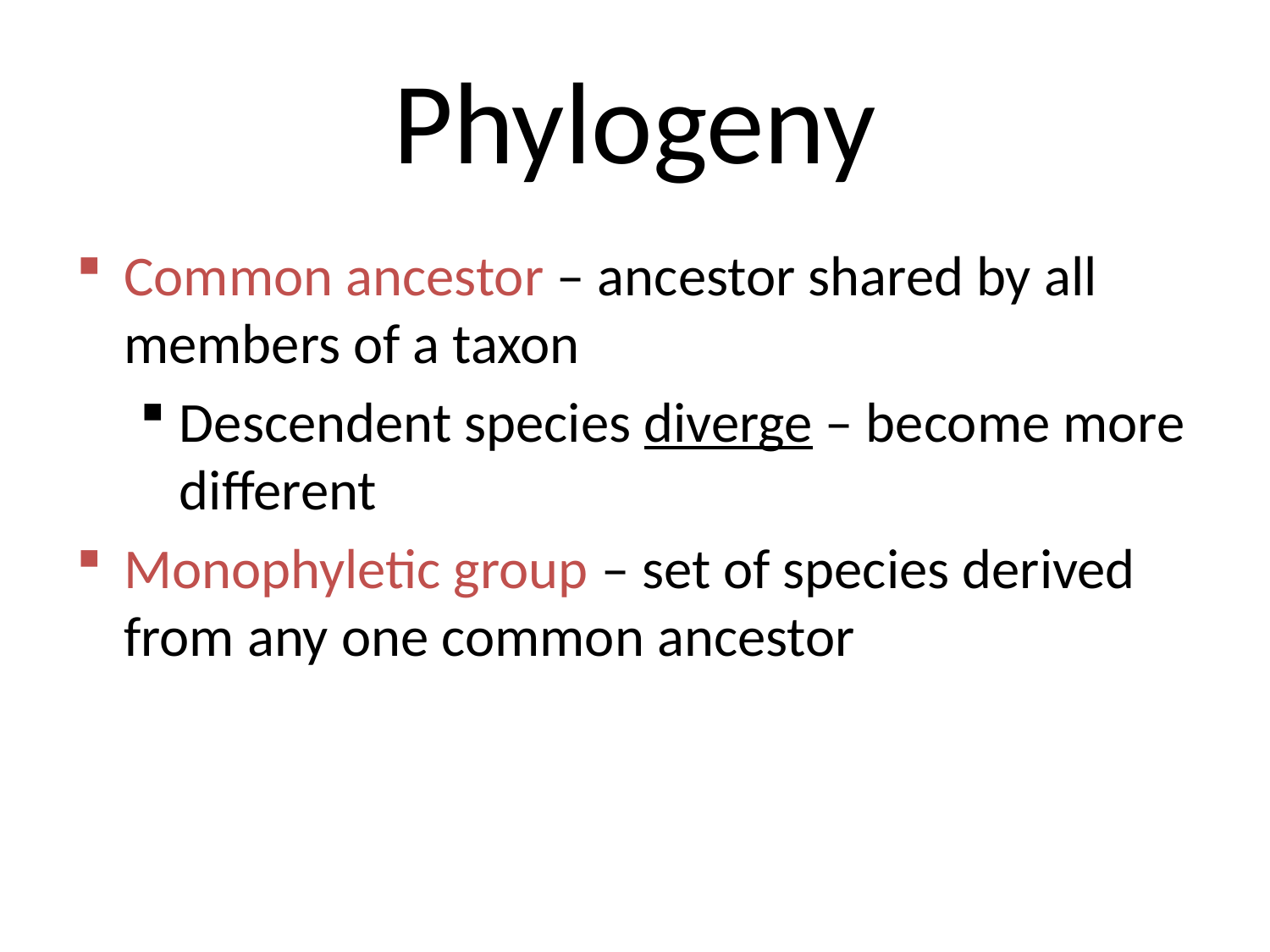

# Phylogeny
Common ancestor – ancestor shared by all members of a taxon
Descendent species diverge – become more different
Monophyletic group – set of species derived from any one common ancestor